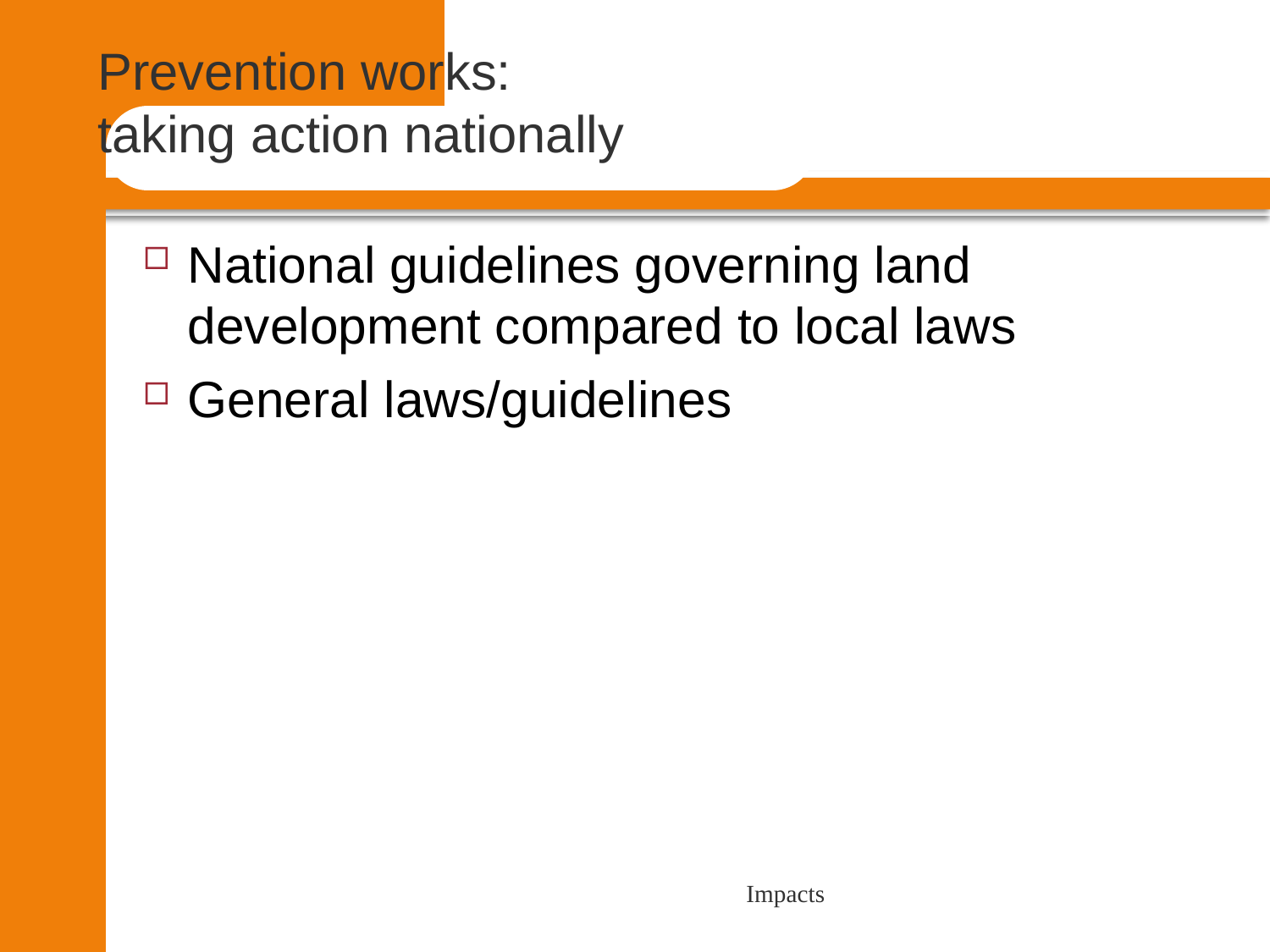

# Prevention works: taking action nationally
National guidelines governing land development compared to local laws
General laws/guidelines
Impacts